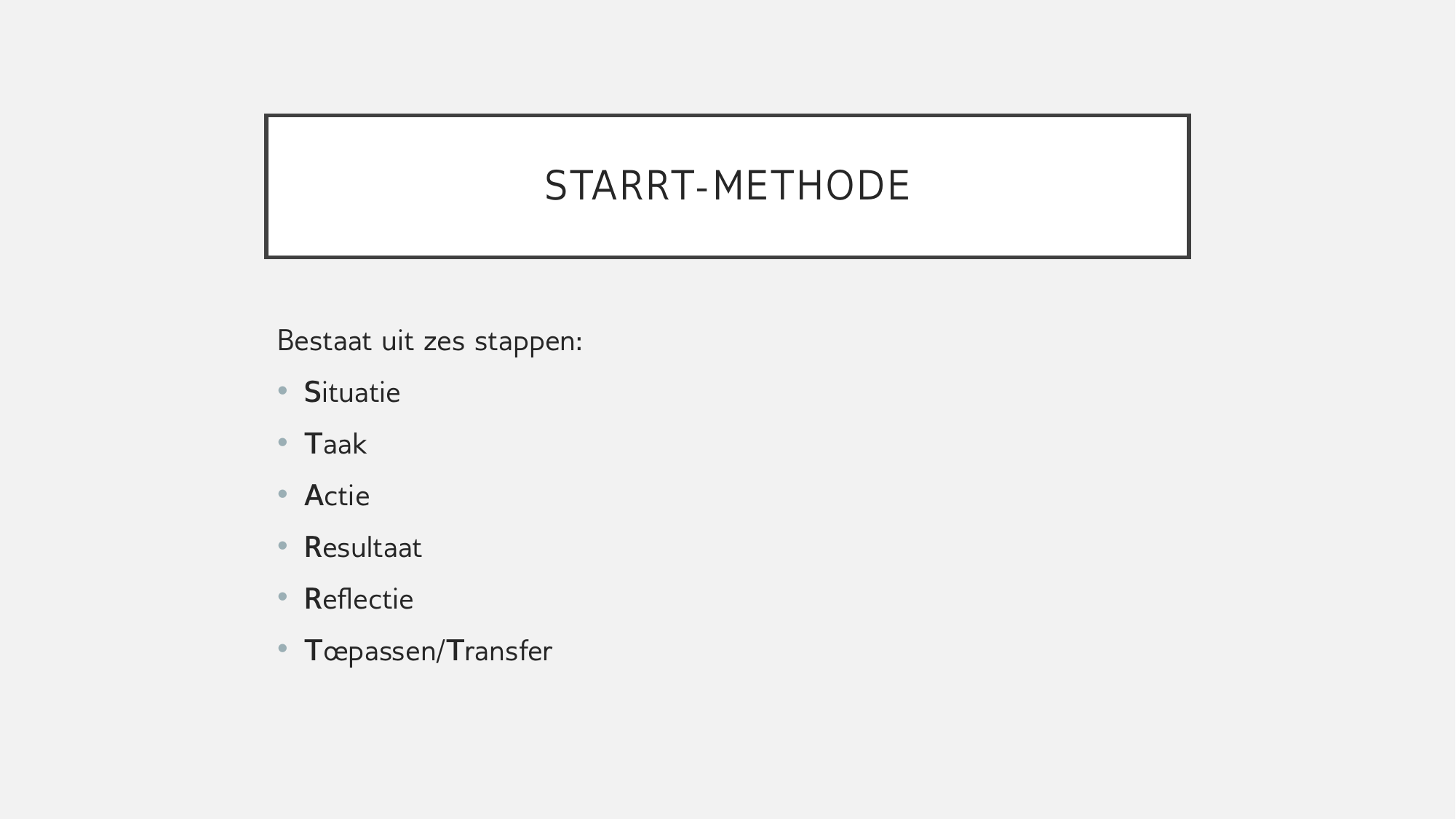

# Starrt-methode
Bestaat uit zes stappen:
Situatie
Taak
Actie
Resultaat
Reflectie
Toepassen/Transfer